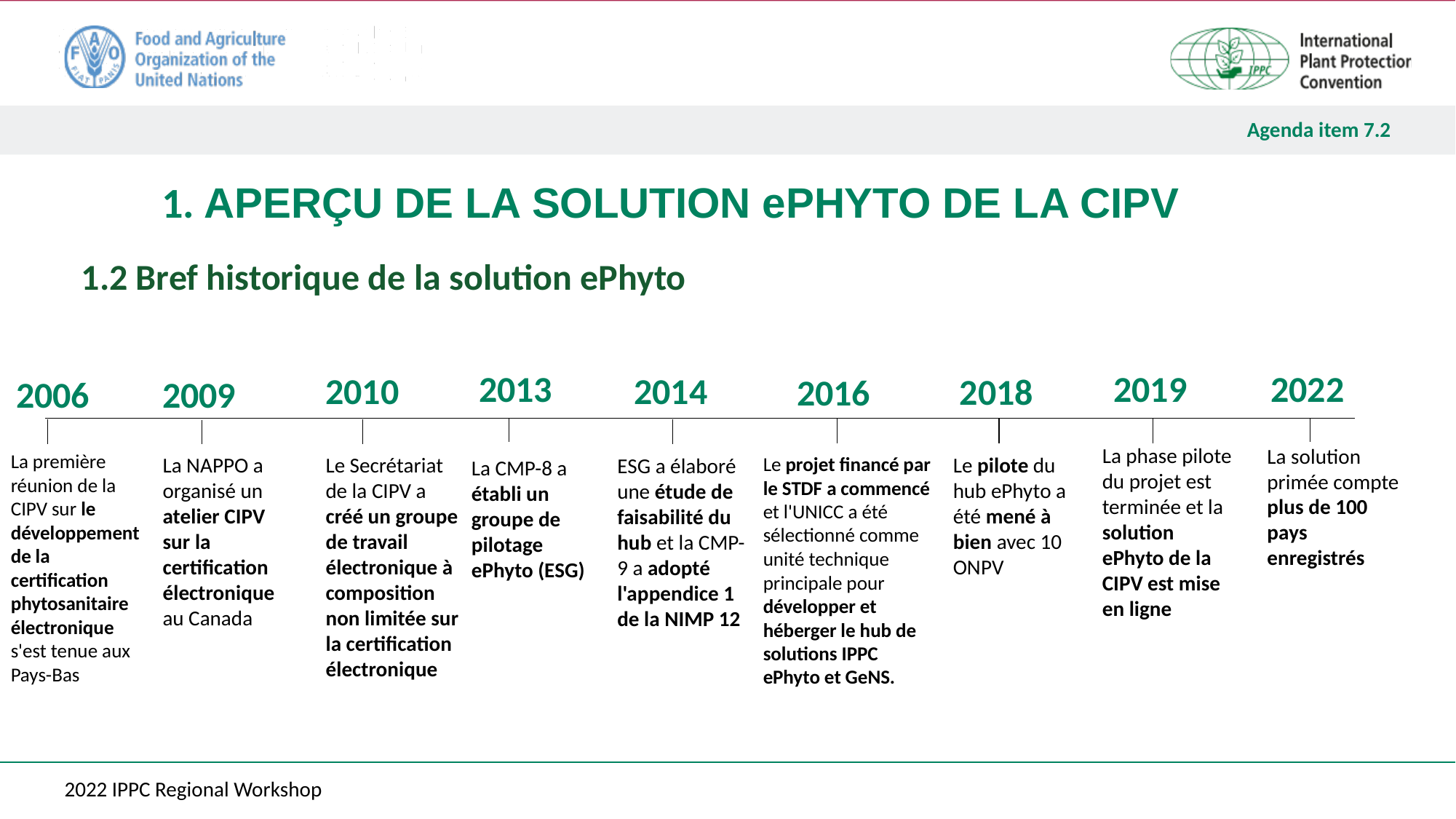

1. APERÇU DE LA SOLUTION ePHYTO DE LA CIPV
# 1.2 Bref historique de la solution ePhyto
2022
2019
2013
2010
2014
2018
2016
2006
2009
La phase pilote du projet est terminée et la solution ePhyto de la CIPV est mise en ligne
La solution primée compte plus de 100 pays enregistrés
La première réunion de la CIPV sur le développement de la certification phytosanitaire électronique s'est tenue aux Pays-Bas
Le pilote du hub ePhyto a été mené à bien avec 10 ONPV
La NAPPO a organisé un atelier CIPV sur la certification électronique au Canada
Le Secrétariat de la CIPV a créé un groupe de travail électronique à composition non limitée sur la certification électronique
Le projet financé par le STDF a commencé et l'UNICC a été sélectionné comme unité technique principale pour développer et héberger le hub de solutions IPPC ePhyto et GeNS.
ESG a élaboré une étude de faisabilité du hub et la CMP-9 a adopté l'appendice 1 de la NIMP 12
La CMP-8 a établi un groupe de pilotage ePhyto (ESG)